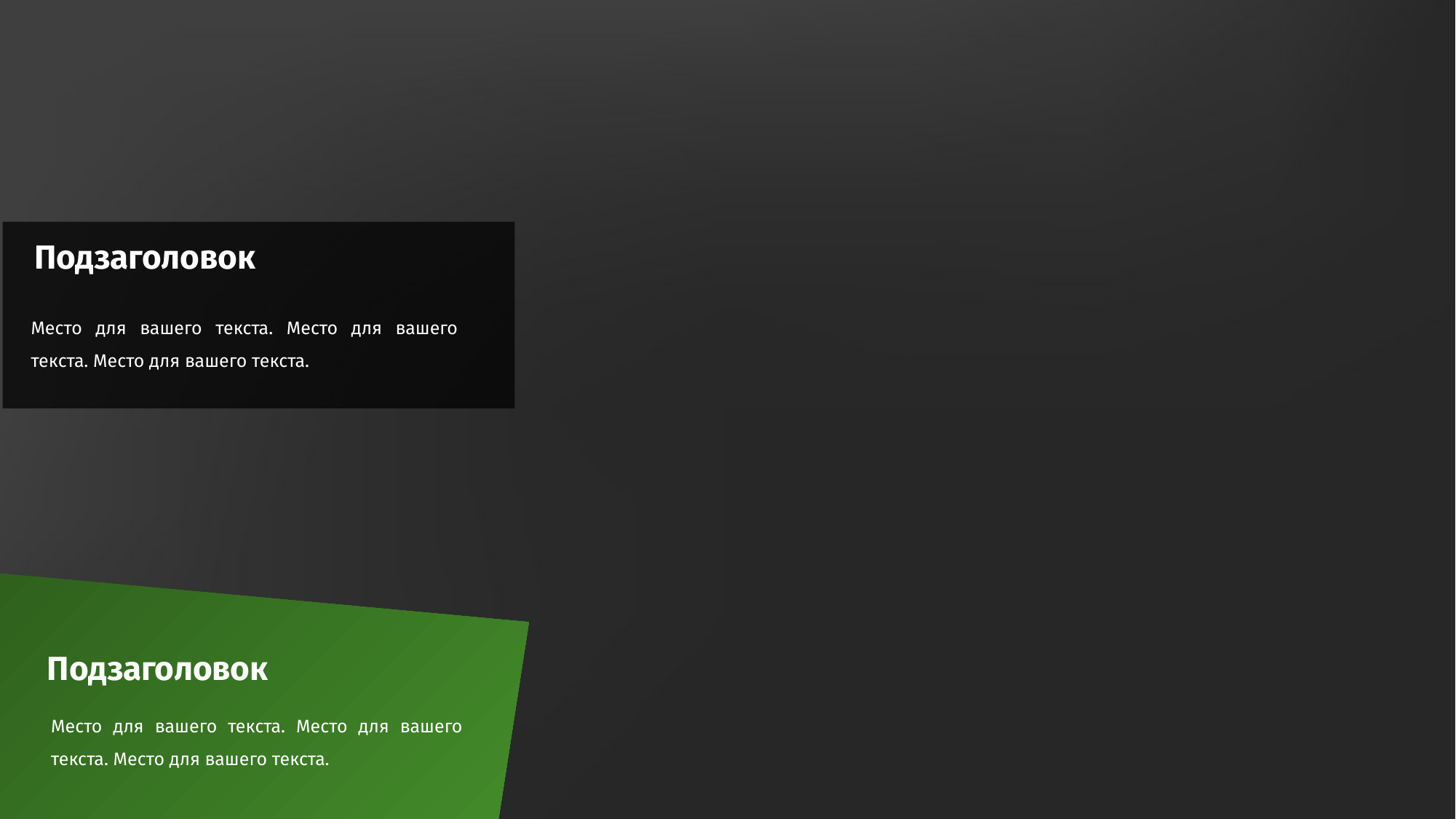

Подзаголовок
Место для вашего текста. Место для вашего текста. Место для вашего текста.

Подзаголовок
Место для вашего текста. Место для вашего текста. Место для вашего текста.